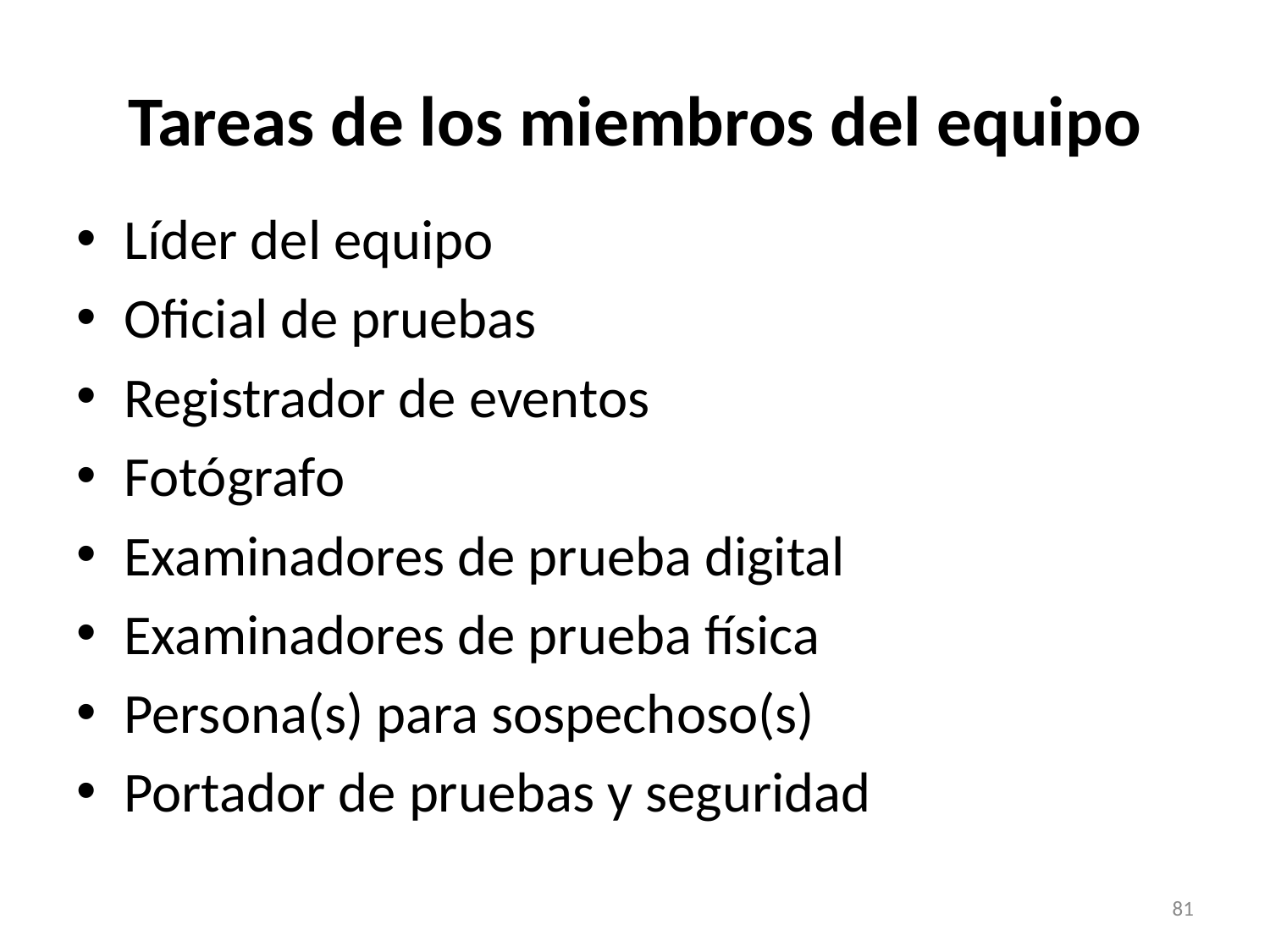

# Tareas de los miembros del equipo
Líder del equipo
Oficial de pruebas
Registrador de eventos
Fotógrafo
Examinadores de prueba digital
Examinadores de prueba física
Persona(s) para sospechoso(s)
Portador de pruebas y seguridad

81